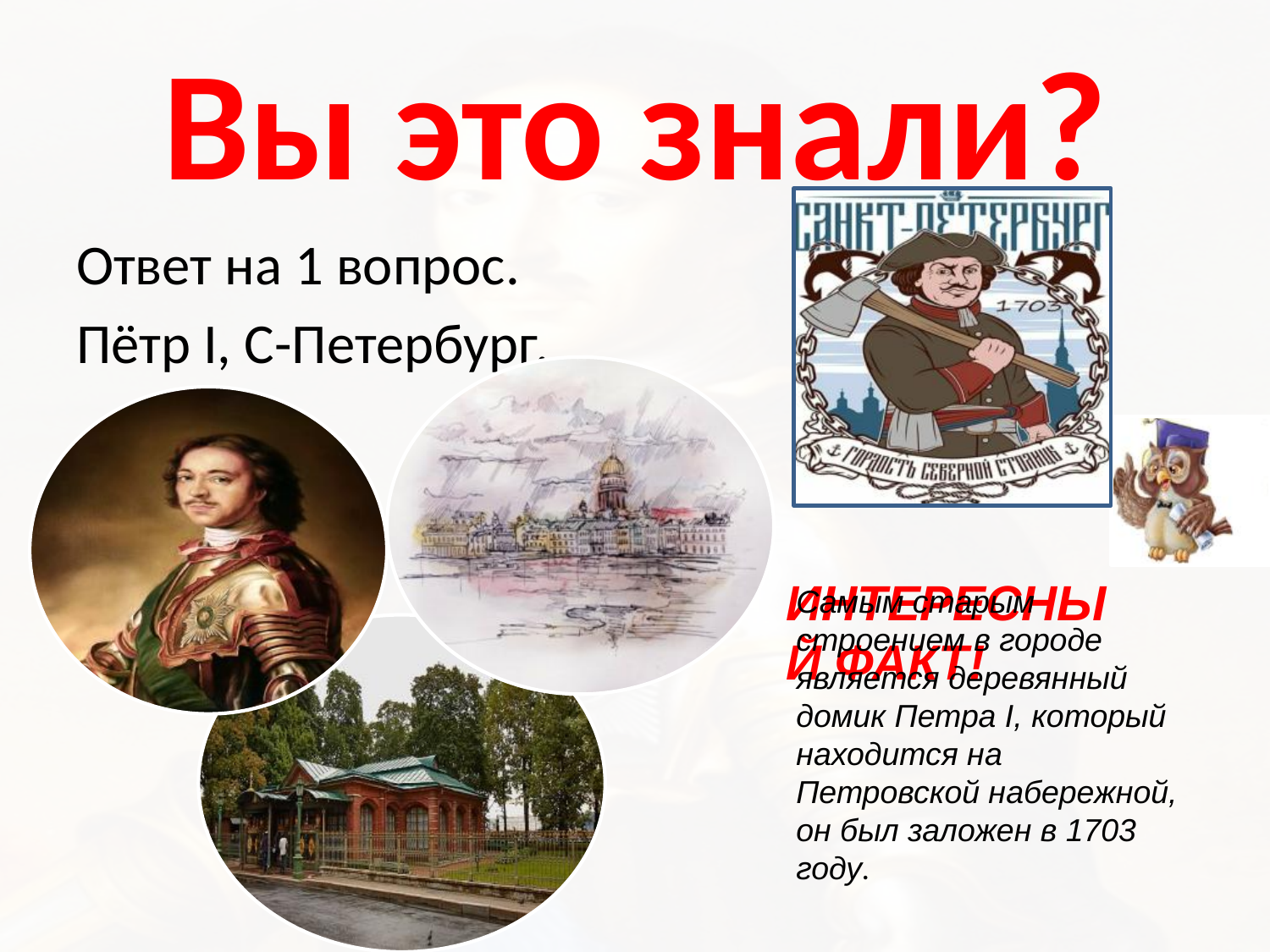

# Вы это знали?

Ответ на 1 вопрос.
Пётр I, С-Петербург.

 ИНТЕРЕСНЫЙ ФАКТ!

Самым старым строением в городе является деревянный домик Петра I, который находится на Петровской набережной, он был заложен в 1703 году.